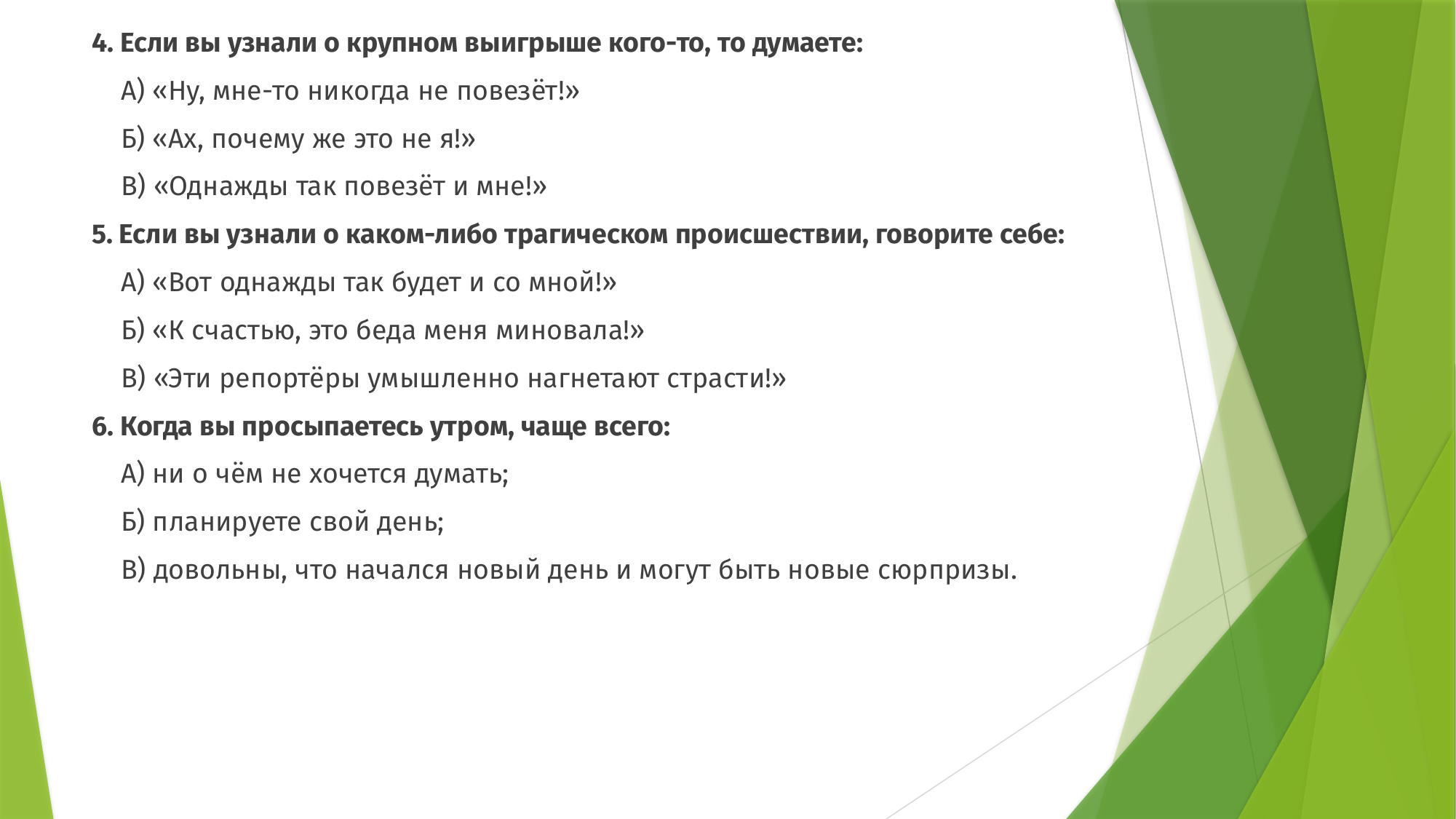

4. Если вы узнали о крупном выигрыше кого-то, то думаете:
    А) «Ну, мне-то никогда не повезёт!»
    Б) «Ах, почему же это не я!»
    В) «Однажды так повезёт и мне!»
5. Если вы узнали о каком-либо трагическом происшествии, говорите себе:
    А) «Вот однажды так будет и со мной!»
    Б) «К счастью, это беда меня миновала!»
    В) «Эти репортёры умышленно нагнетают страсти!»
6. Когда вы просыпаетесь утром, чаще всего:
    А) ни о чём не хочется думать;
    Б) планируете свой день;
    В) довольны, что начался новый день и могут быть новые сюрпризы.